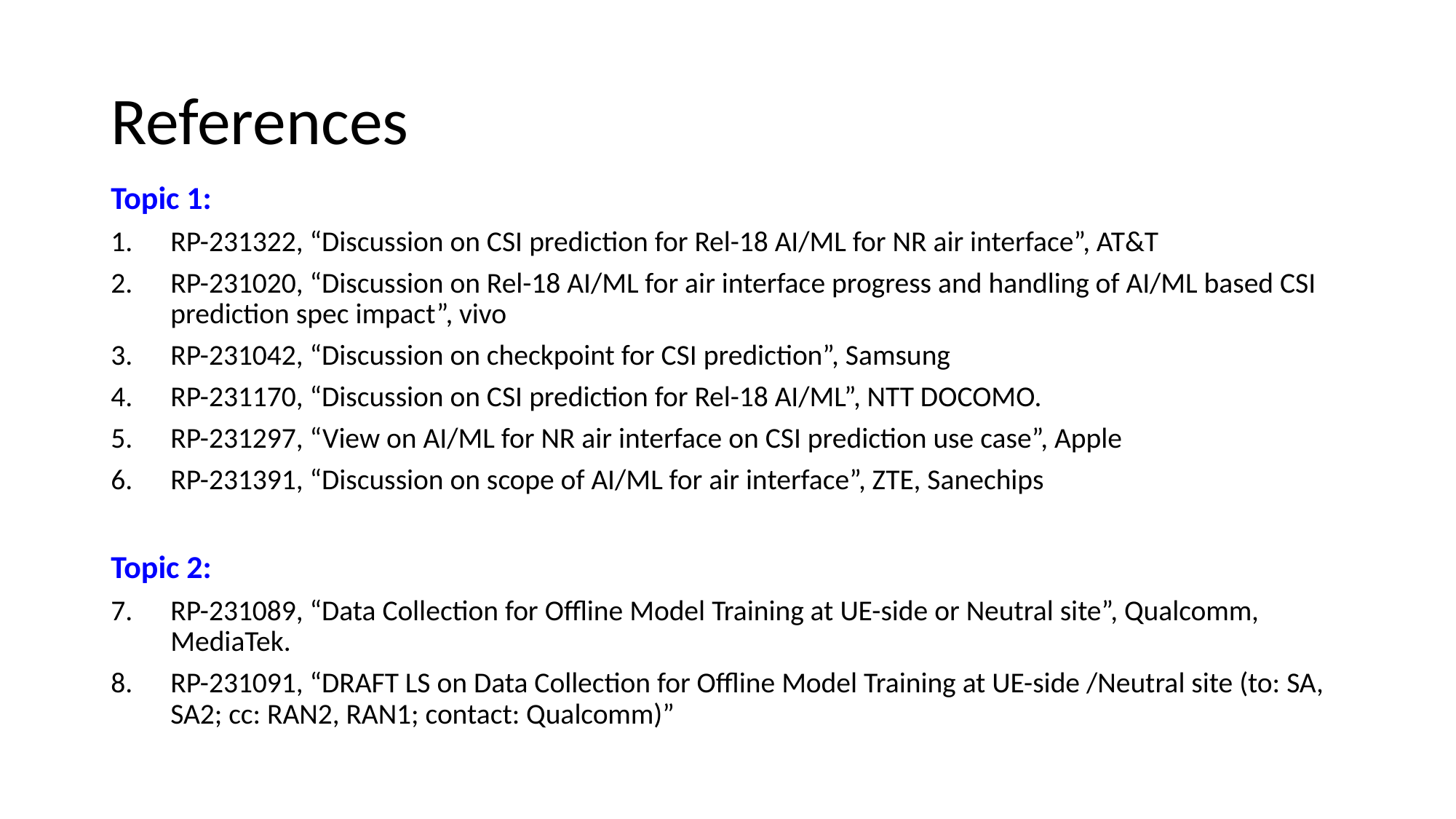

# References
Topic 1:
RP-231322, “Discussion on CSI prediction for Rel-18 AI/ML for NR air interface”, AT&T
RP-231020, “Discussion on Rel-18 AI/ML for air interface progress and handling of AI/ML based CSI prediction spec impact”, vivo
RP-231042, “Discussion on checkpoint for CSI prediction”, Samsung
RP-231170, “Discussion on CSI prediction for Rel-18 AI/ML”, NTT DOCOMO.
RP-231297, “View on AI/ML for NR air interface on CSI prediction use case”, Apple
RP-231391, “Discussion on scope of AI/ML for air interface”, ZTE, Sanechips

Topic 2:
RP-231089, “Data Collection for Offline Model Training at UE-side or Neutral site”, Qualcomm, MediaTek.
RP-231091, “DRAFT LS on Data Collection for Offline Model Training at UE-side /Neutral site (to: SA, SA2; cc: RAN2, RAN1; contact: Qualcomm)”